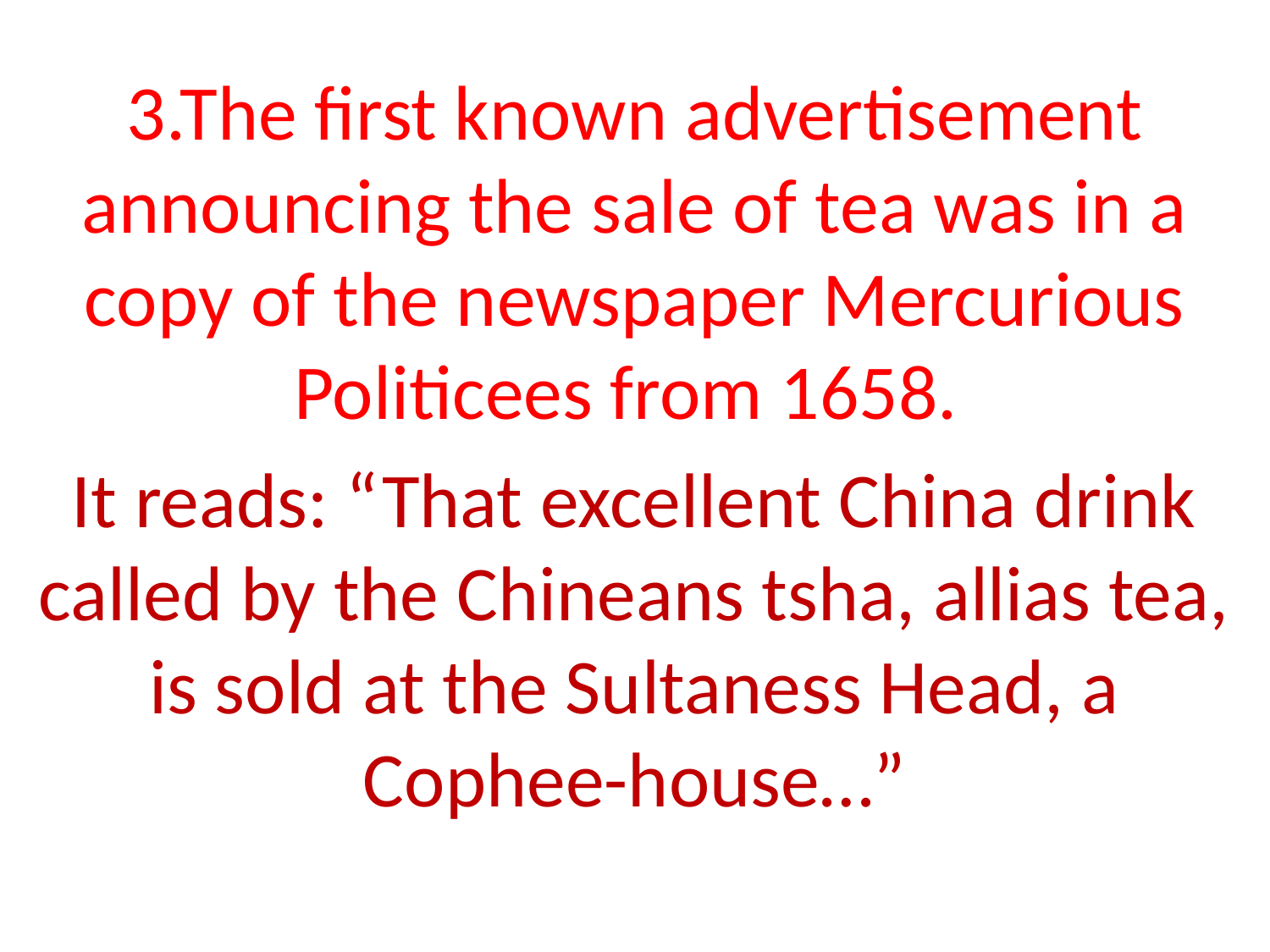

#
3.The first known advertisement announcing the sale of tea was in a copy of the newspaper Mercurious Politicees from 1658.
It reads: “That excellent China drink called by the Chineans tsha, allias tea, is sold at the Sultaness Head, a Cophee-house…”